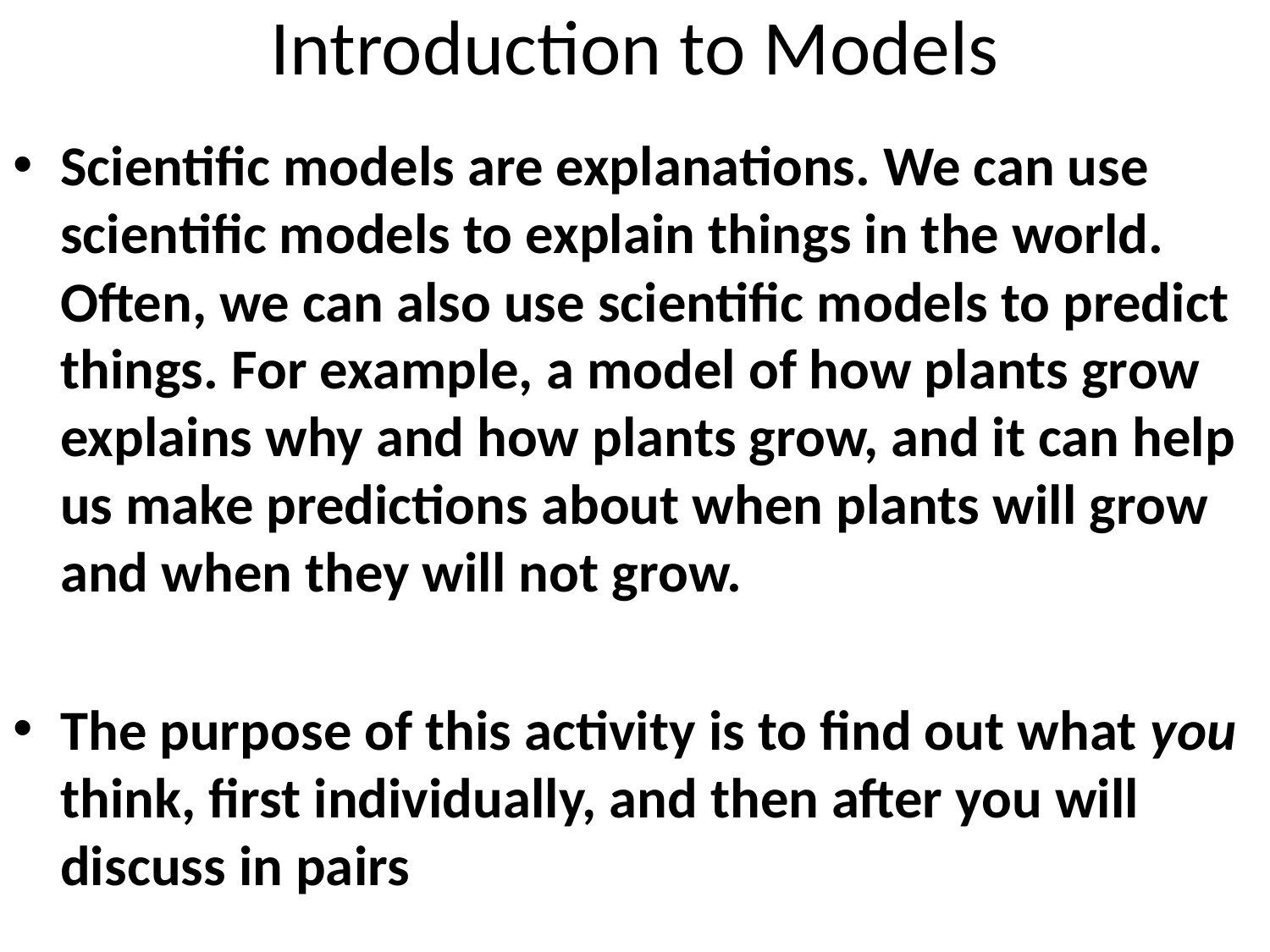

# Introduction to Models
Scientific models are explanations. We can use scientific models to explain things in the world. Often, we can also use scientific models to predict things. For example, a model of how plants grow explains why and how plants grow, and it can help us make predictions about when plants will grow and when they will not grow.

The purpose of this activity is to find out what you think, first individually, and then after you will discuss in pairs